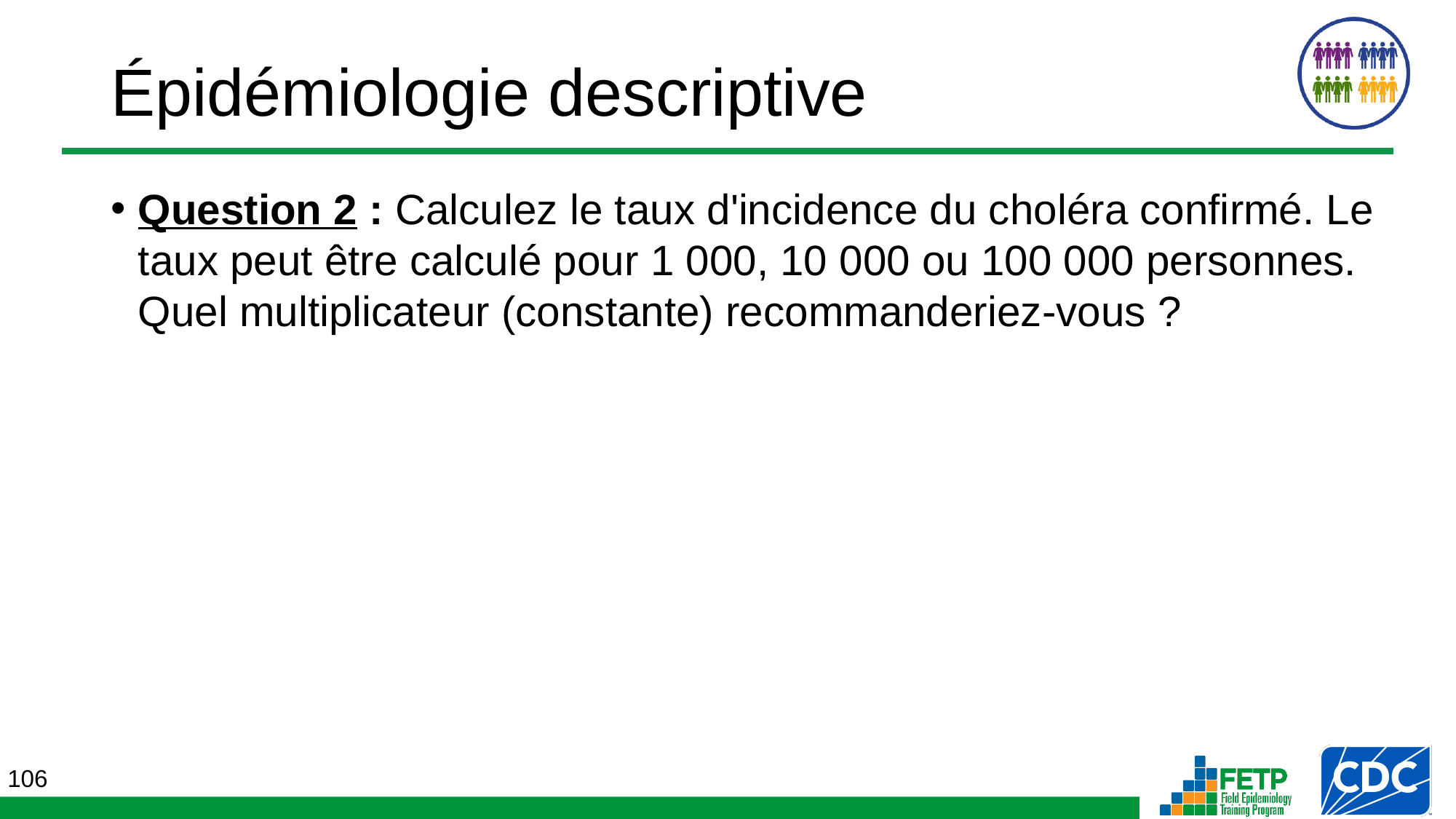

Épidémiologie descriptive
Question 2 : Calculez le taux d'incidence du choléra confirmé. Le taux peut être calculé pour 1 000, 10 000 ou 100 000 personnes. Quel multiplicateur (constante) recommanderiez-vous ?